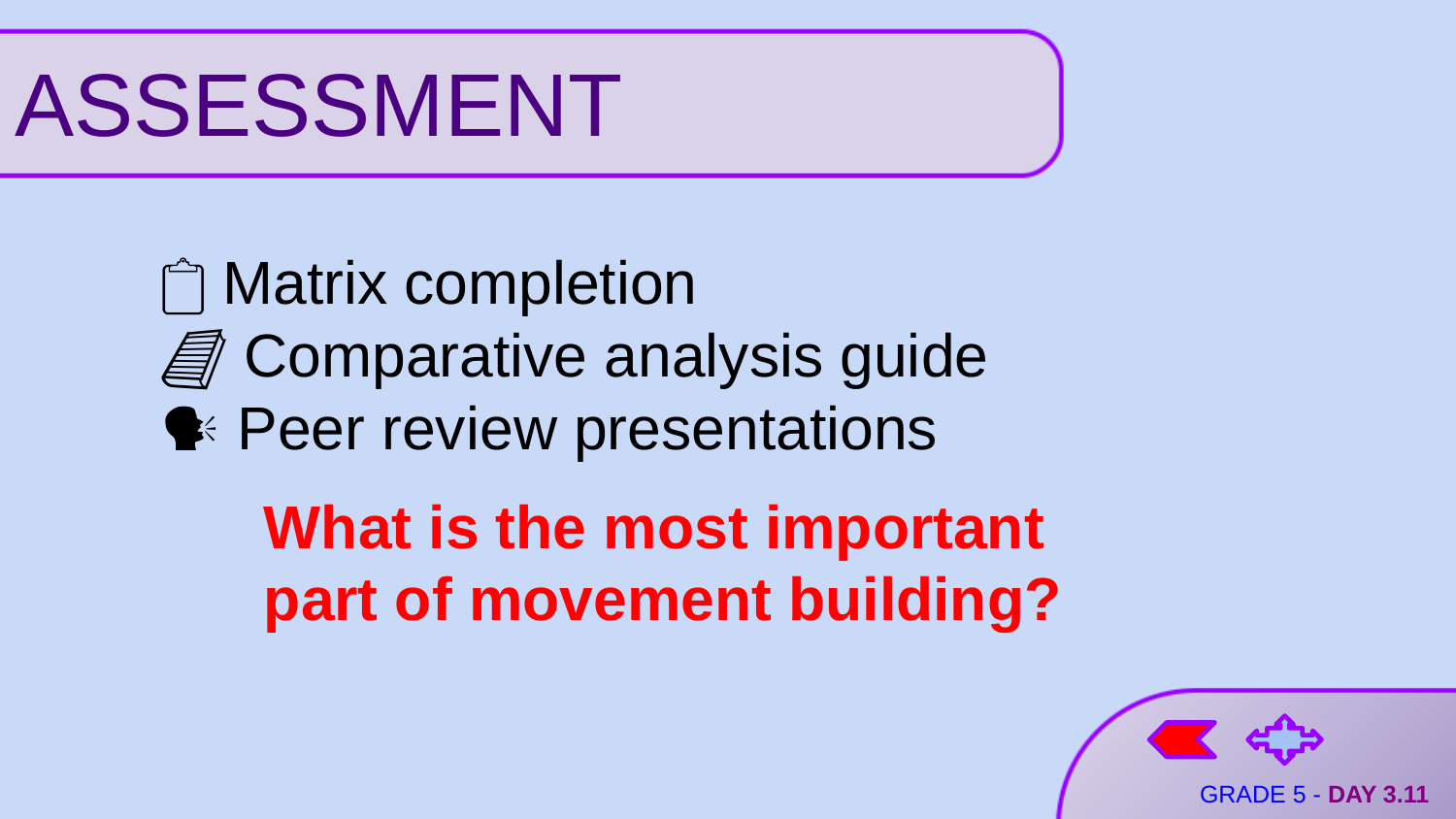

# ASSESSMENT

📋 Matrix completion
📘 Comparative analysis guide
🗣 Peer review presentations
What is the most important part of movement building?

GRADE 5 - DAY 3.11